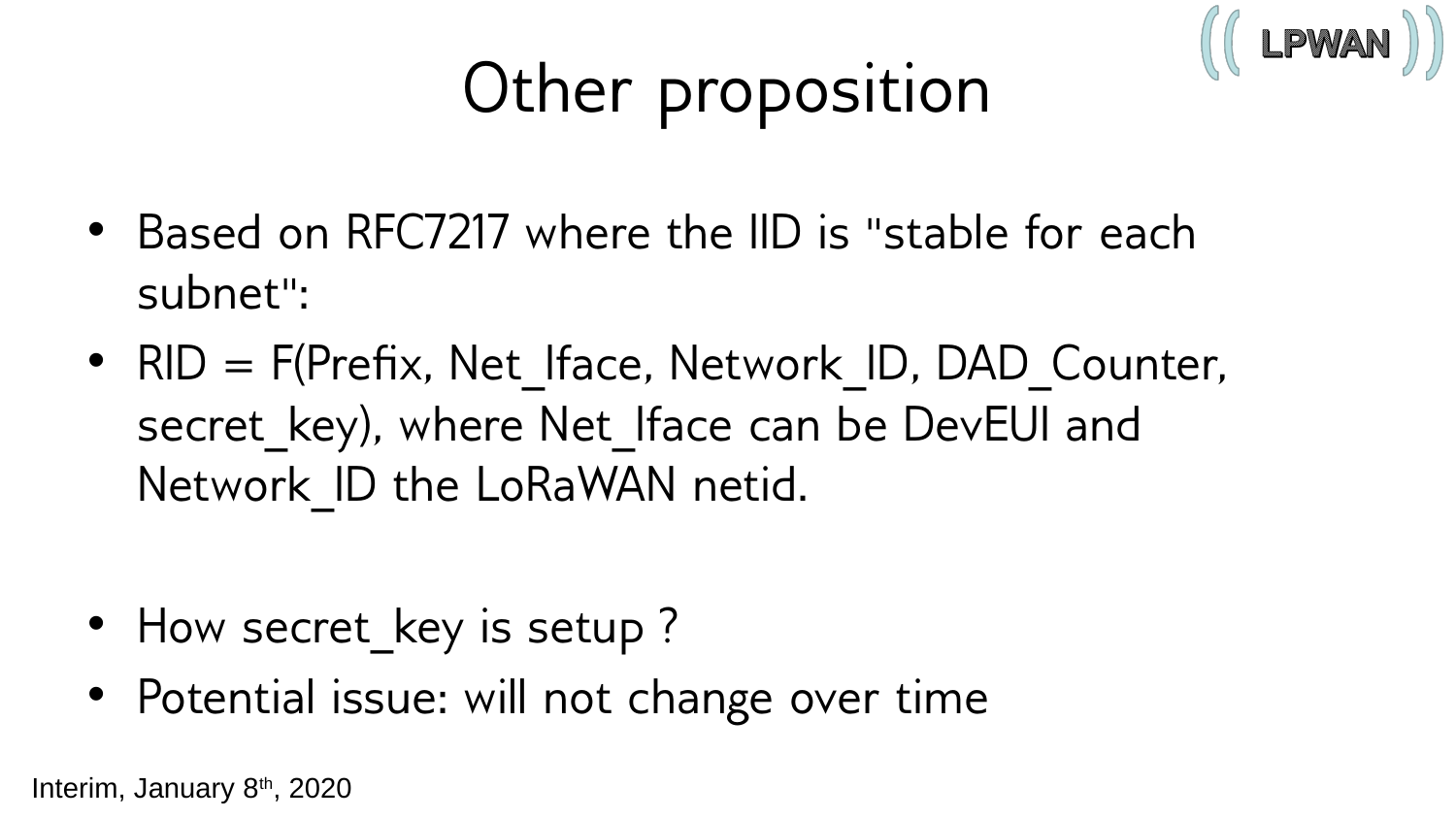

# Other proposition
Based on RFC7217 where the IID is "stable for each subnet":
RID = F(Prefix, Net_Iface, Network_ID, DAD_Counter, secret_key), where Net_Iface can be DevEUI and Network_ID the LoRaWAN netid.

How secret_key is setup ?
Potential issue: will not change over time